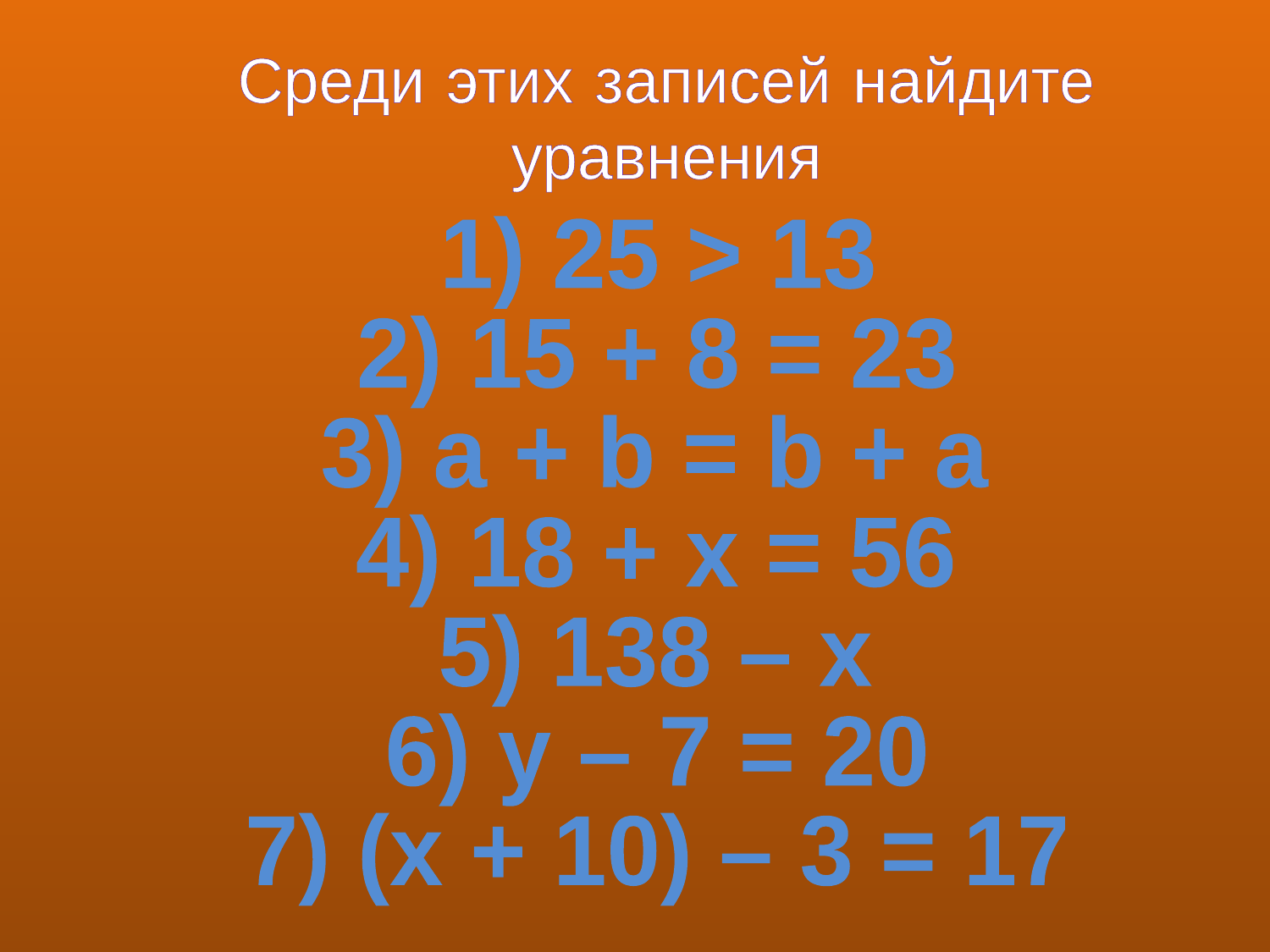

# Среди этих записей найдите уравнения
1) 25 > 13
2) 15 + 8 = 23
3) a + b = b + a
4) 18 + x = 56
5) 138 – x
6) y – 7 = 20
7) (x + 10) – 3 = 17